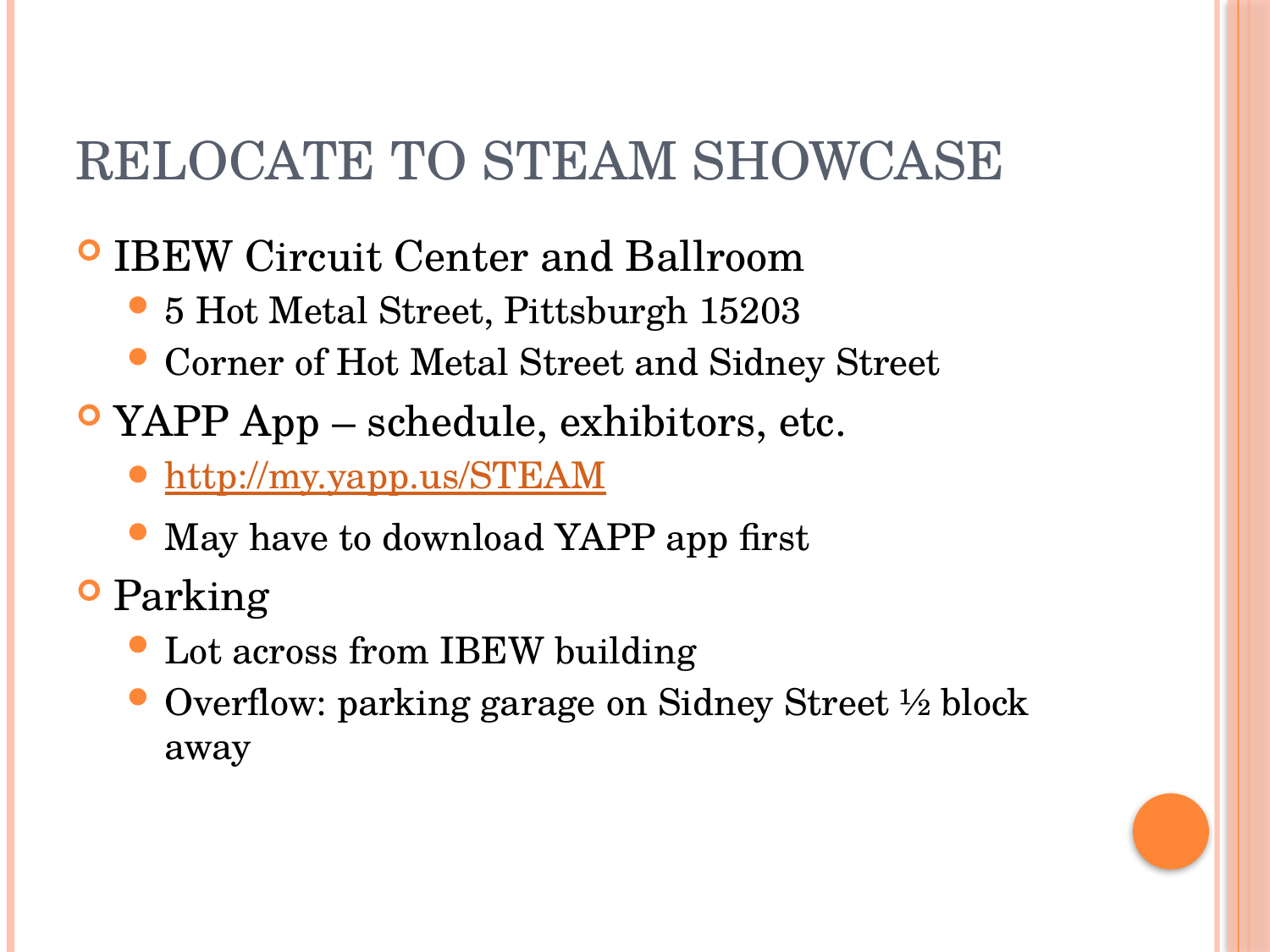

# Relocate to STEAM Showcase
IBEW Circuit Center and Ballroom
5 Hot Metal Street, Pittsburgh 15203
Corner of Hot Metal Street and Sidney Street
YAPP App – schedule, exhibitors, etc.
http://my.yapp.us/STEAM
May have to download YAPP app first
Parking
Lot across from IBEW building
Overflow: parking garage on Sidney Street ½ block away